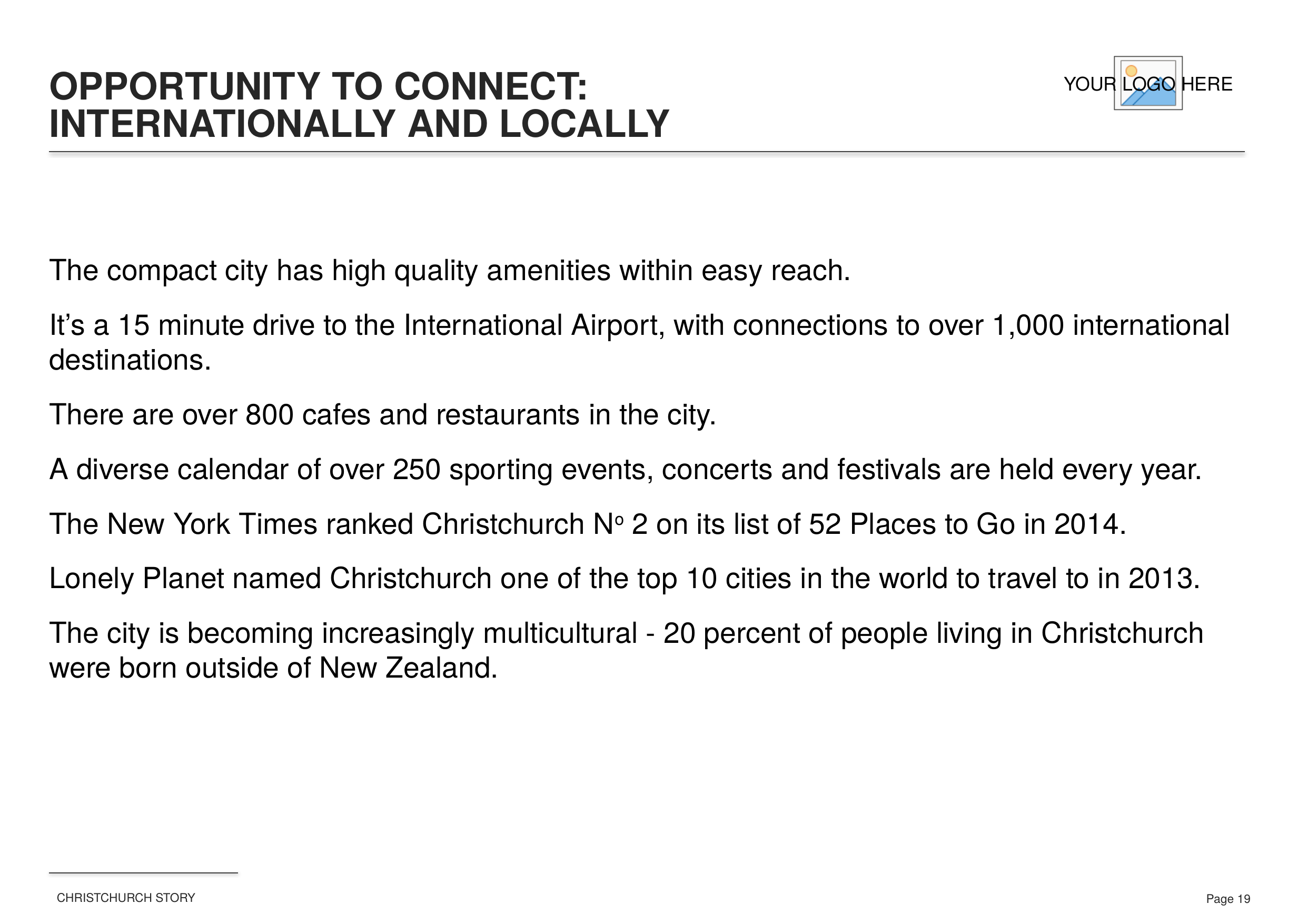

# OPPORTUNITY TO CONNECT: INTERNATIONALLY AND LOCALLY
The compact city has high quality amenities within easy reach.
It’s a 15 minute drive to the International Airport, with connections to over 1,000 international destinations.
There are over 800 cafes and restaurants in the city.
A diverse calendar of over 250 sporting events, concerts and festivals are held every year.
The New York Times ranked Christchurch No 2 on its list of 52 Places to Go in 2014.
Lonely Planet named Christchurch one of the top 10 cities in the world to travel to in 2013.
The city is becoming increasingly multicultural - 20 percent of people living in Christchurch were born outside of New Zealand.